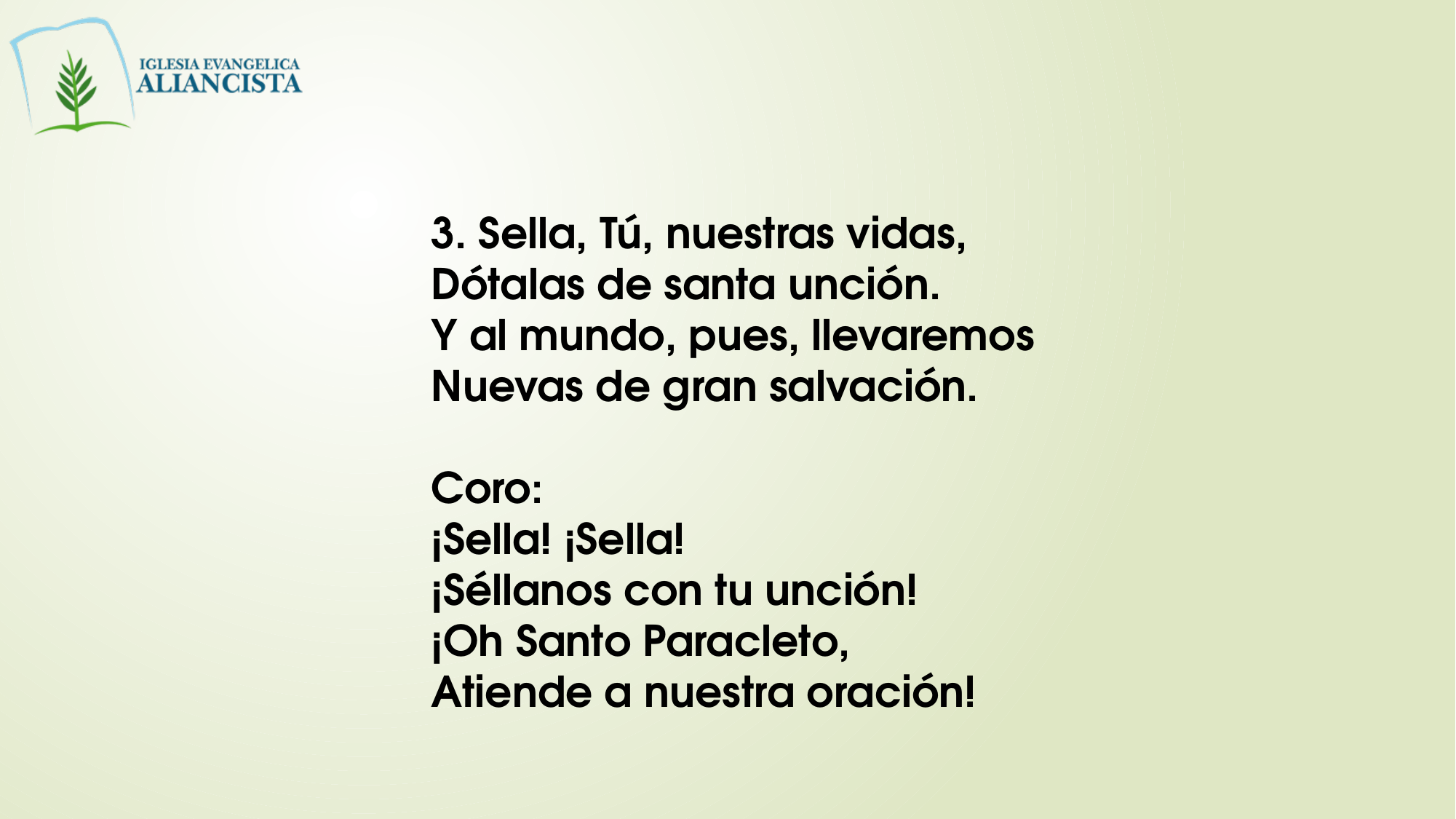

3. Sella, Tú, nuestras vidas,
Dótalas de santa unción.
Y al mundo, pues, llevaremos
Nuevas de gran salvación.

Coro:
¡Sella! ¡Sella!
¡Séllanos con tu unción!
¡Oh Santo Paracleto,
Atiende a nuestra oración!